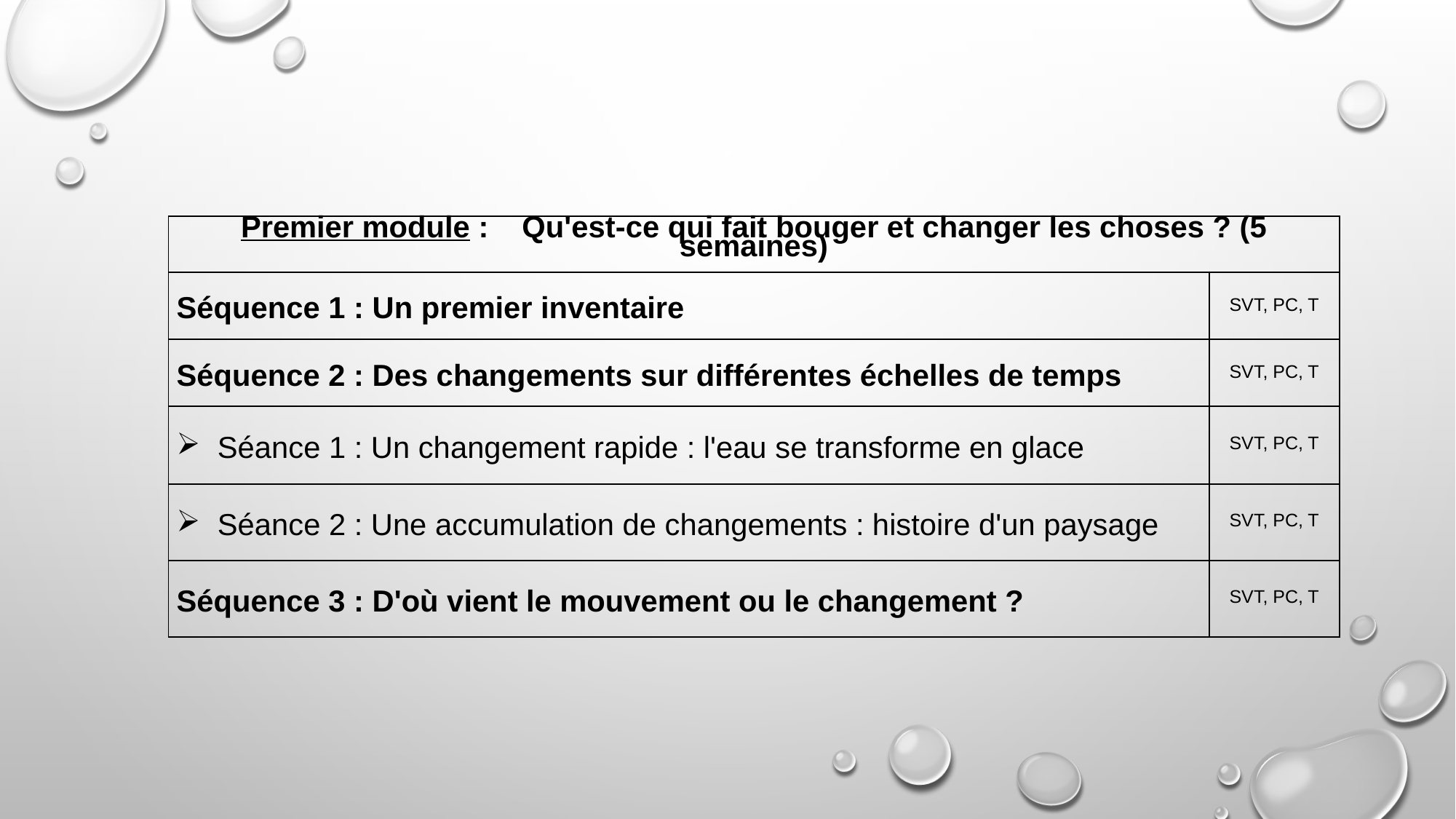

| Premier module : Qu'est-ce qui fait bouger et changer les choses ? (5 semaines) |  |
| --- | --- |
| Séquence 1 : Un premier inventaire | SVT, PC, T |
| Séquence 2 : Des changements sur différentes échelles de temps | SVT, PC, T |
| Séance 1 : Un changement rapide : l'eau se transforme en glace | SVT, PC, T |
| Séance 2 : Une accumulation de changements : histoire d'un paysage | SVT, PC, T |
| Séquence 3 : D'où vient le mouvement ou le changement ? | SVT, PC, T |